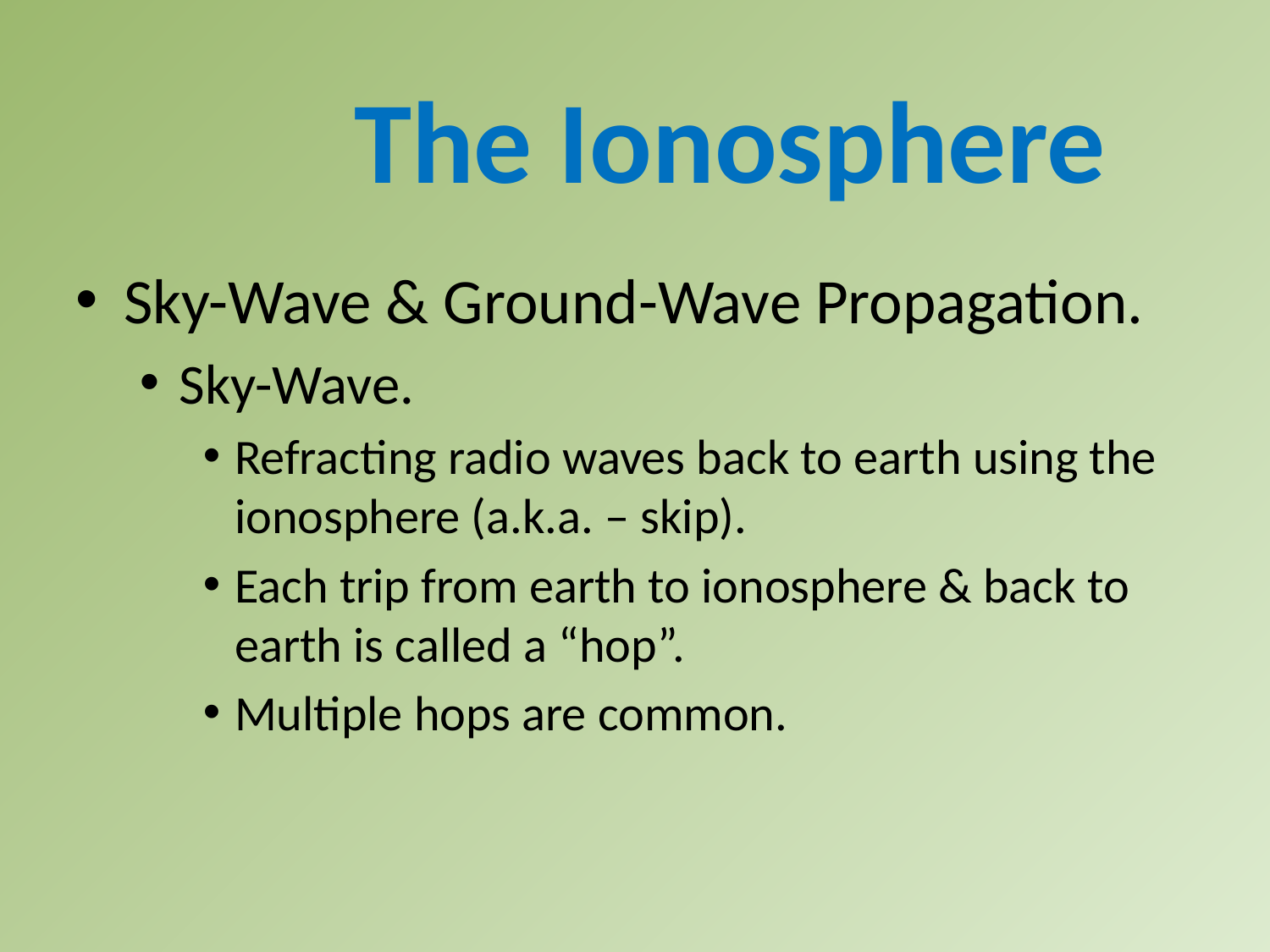

The Ionosphere
Sky-Wave & Ground-Wave Propagation.
Sky-Wave.
Refracting radio waves back to earth using the ionosphere (a.k.a. – skip).
Each trip from earth to ionosphere & back to earth is called a “hop”.
Multiple hops are common.